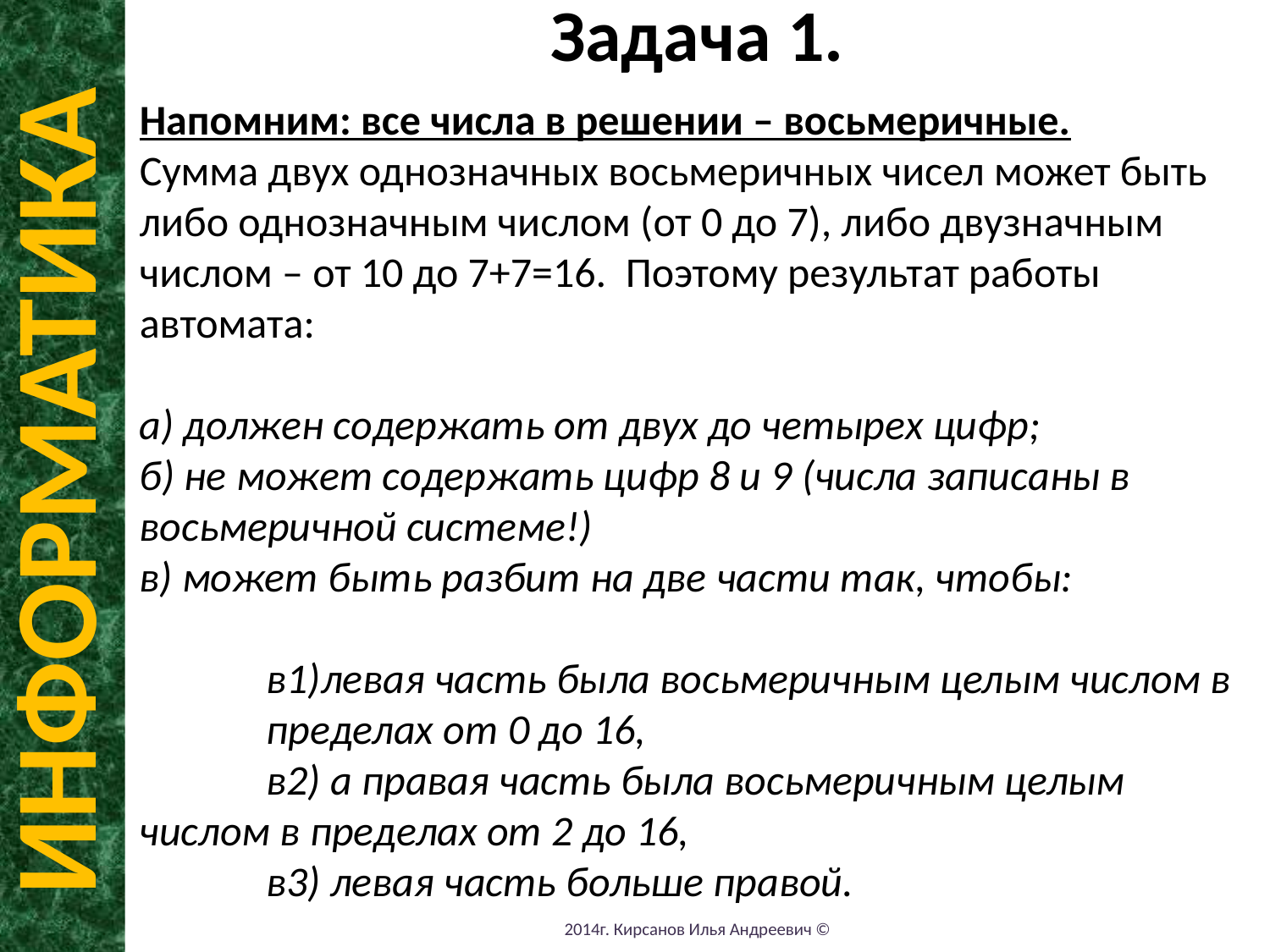

Задача 1.

Напомним: все числа в решении – восьмеричные.
Сумма двух однозначных восьмеричных чисел может быть либо однозначным числом (от 0 до 7), либо двузначным числом – от 10 до 7+7=16.  Поэтому результат работы автомата:

а) должен содержать от двух до четырех цифр;
б) не может содержать цифр 8 и 9 (числа записаны в восьмеричной системе!)
в) может быть разбит на две части так, чтобы:

	в1)левая часть была восьмеричным целым числом в 	пределах от 0 до 16,
	в2) а правая часть была восьмеричным целым 	числом в пределах от 2 до 16,
	в3) левая часть больше правой.

ИНФОРМАТИКА
2014г. Кирсанов Илья Андреевич ©